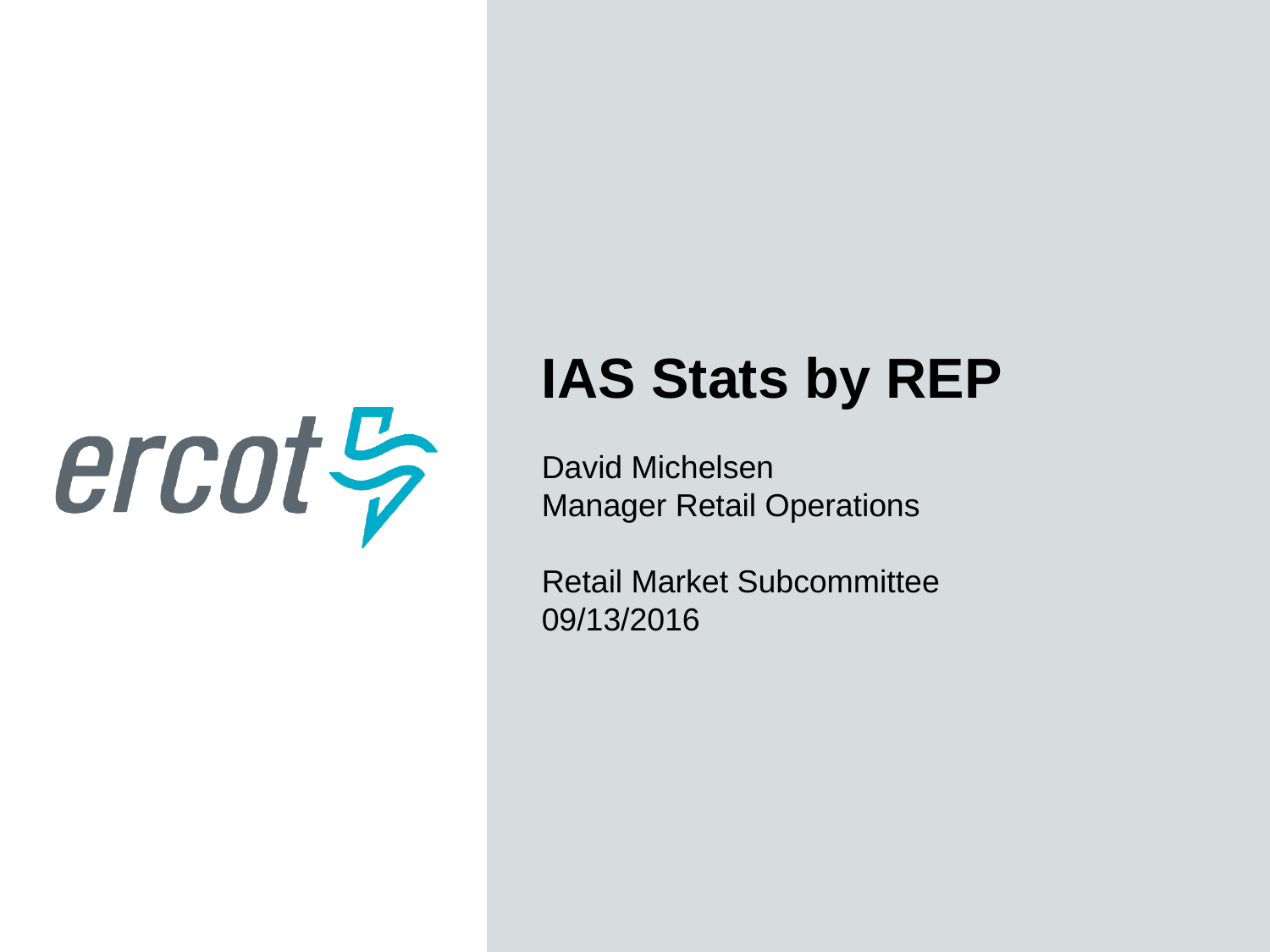

IAS Stats by REP

David Michelsen
Manager Retail Operations

Retail Market Subcommittee
09/13/2016